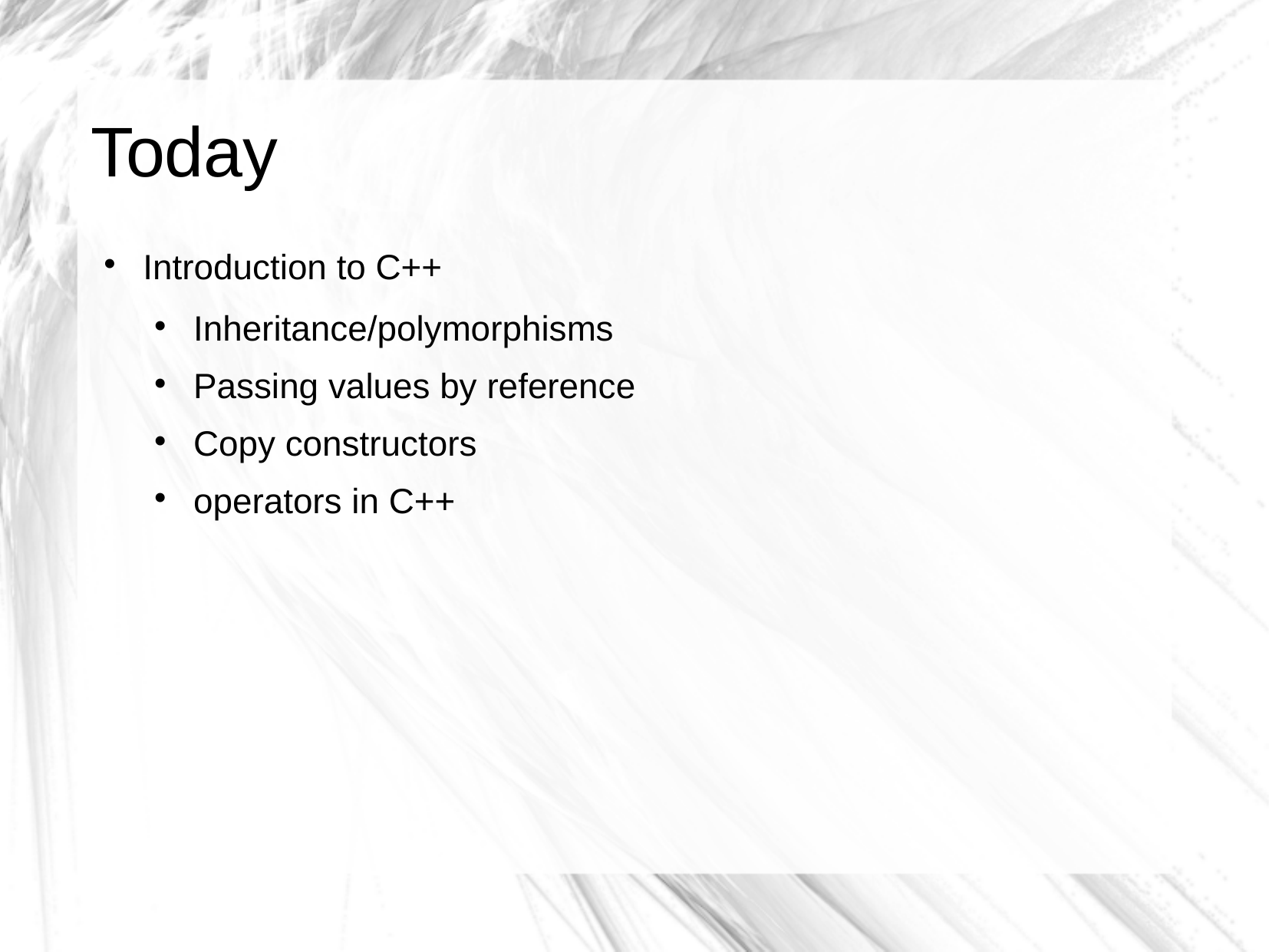

# Today
Introduction to C++
Inheritance/polymorphisms
Passing values by reference
Copy constructors
operators in C++